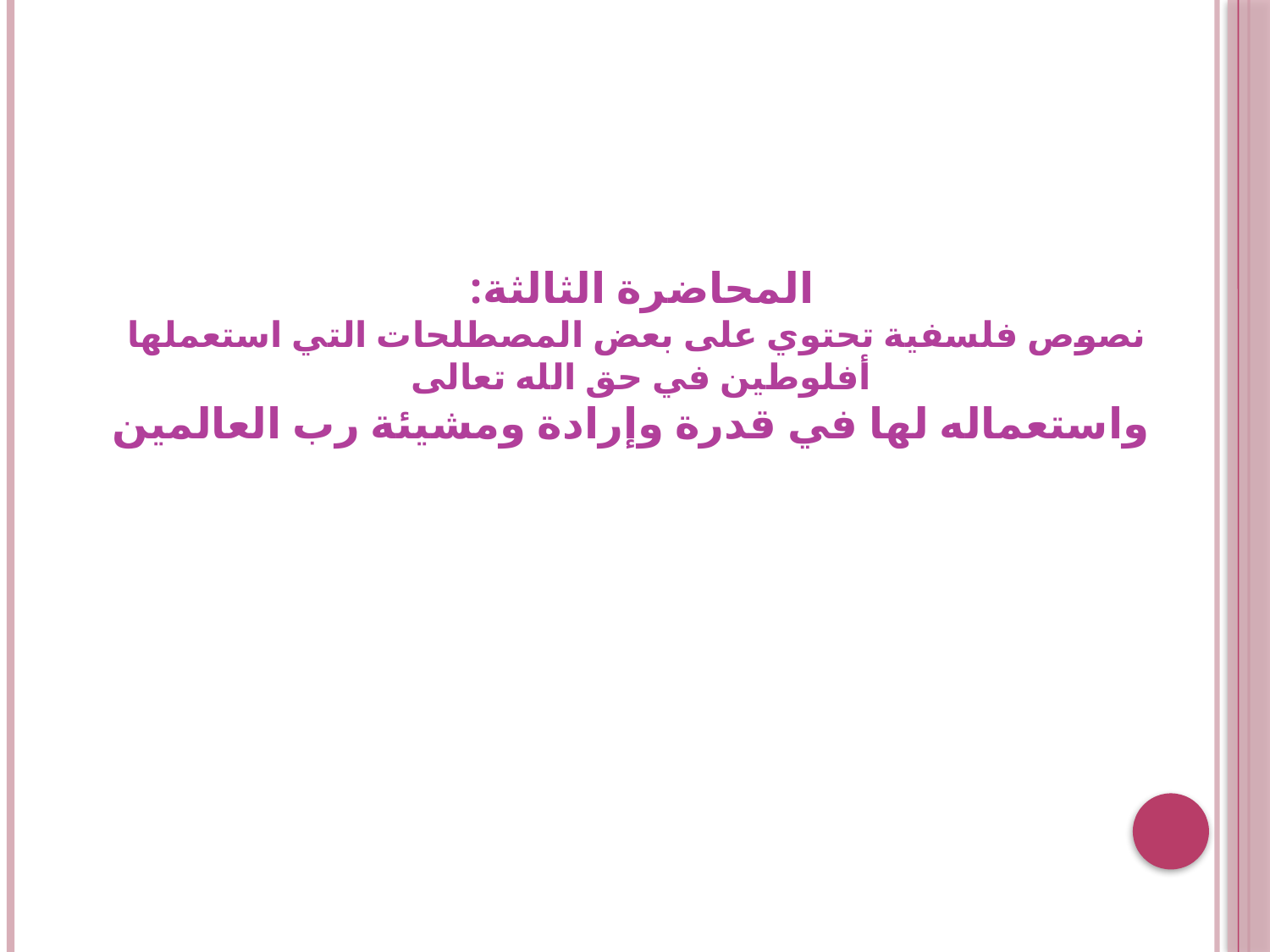

# المحاضرة الثالثة: نصوص فلسفية تحتوي على بعض المصطلحات التي استعملها أفلوطين في حق الله تعالى واستعماله لها في قدرة وإرادة ومشيئة رب العالمين